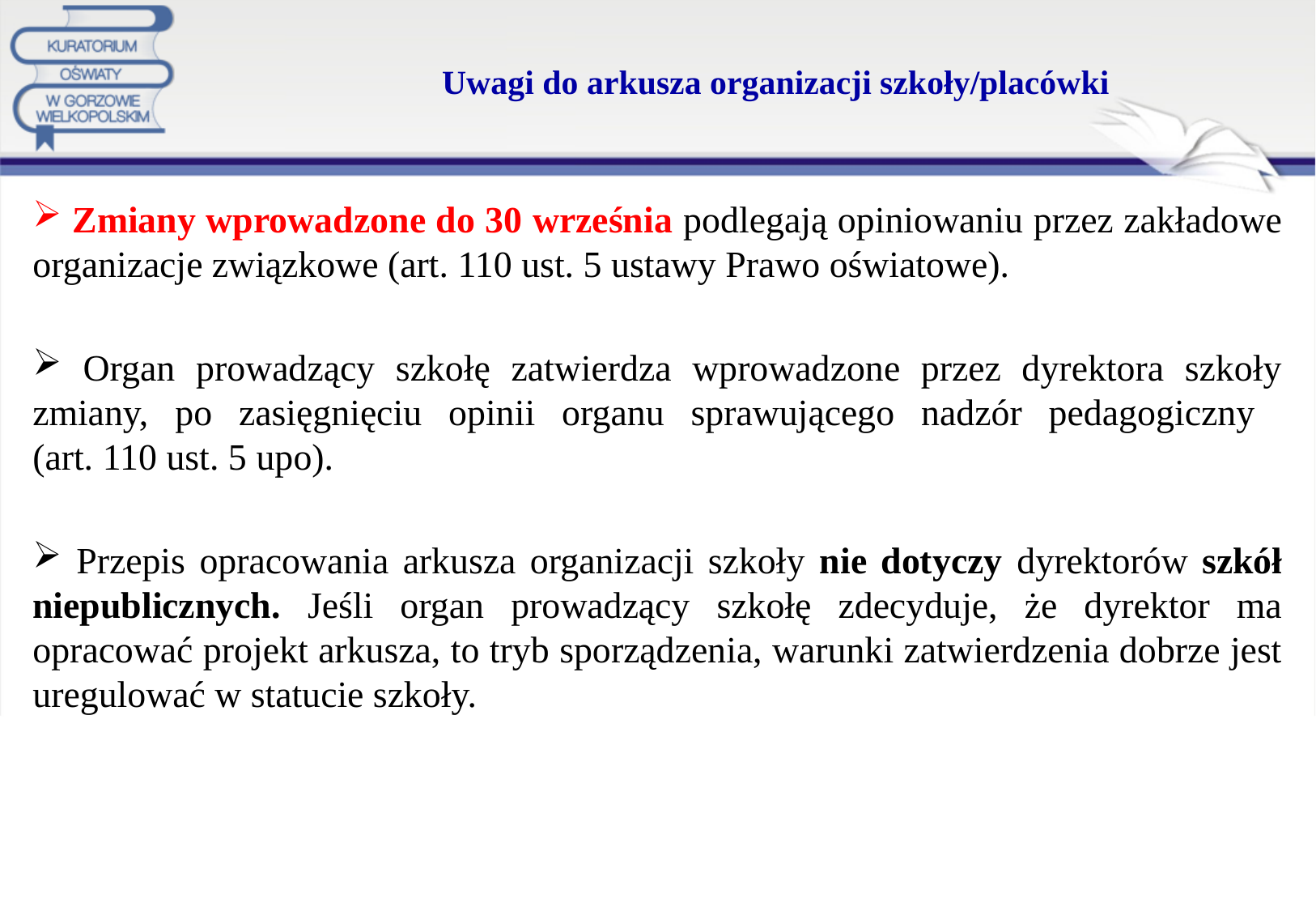

# Uwagi do arkusza organizacji szkoły/placówki
 Zmiany wprowadzone do 30 września podlegają opiniowaniu przez zakładowe organizacje związkowe (art. 110 ust. 5 ustawy Prawo oświatowe).

 Organ prowadzący szkołę zatwierdza wprowadzone przez dyrektora szkoły zmiany, po zasięgnięciu opinii organu sprawującego nadzór pedagogiczny
(art. 110 ust. 5 upo).

 Przepis opracowania arkusza organizacji szkoły nie dotyczy dyrektorów szkół niepublicznych. Jeśli organ prowadzący szkołę zdecyduje, że dyrektor ma opracować projekt arkusza, to tryb sporządzenia, warunki zatwierdzenia dobrze jest uregulować w statucie szkoły.